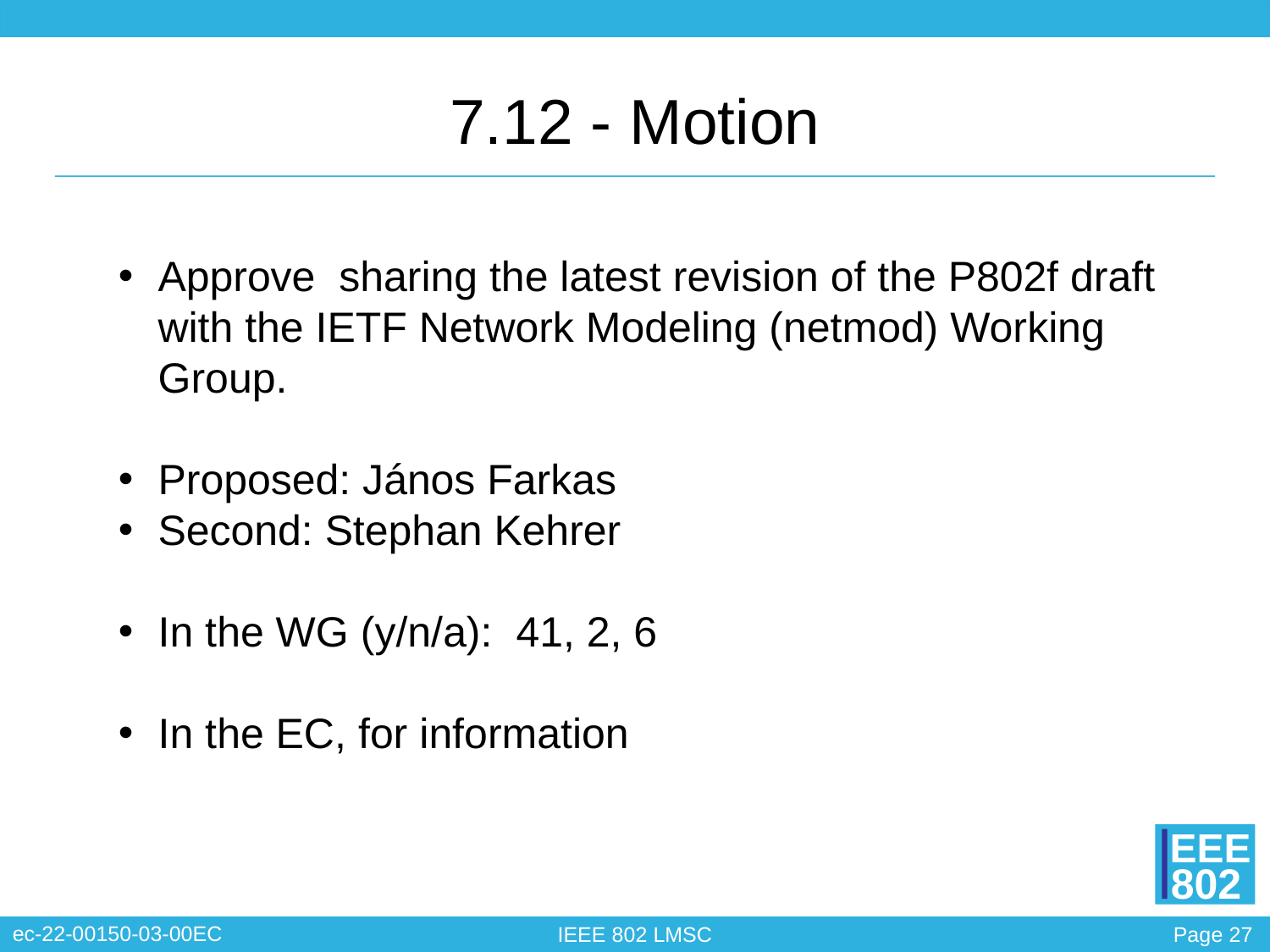

# 7.12 - Motion
Approve  sharing the latest revision of the P802f draft with the IETF Network Modeling (netmod) Working Group.

Proposed: János Farkas
Second: Stephan Kehrer

In the WG (y/n/a):  41, 2, 6

In the EC, for information